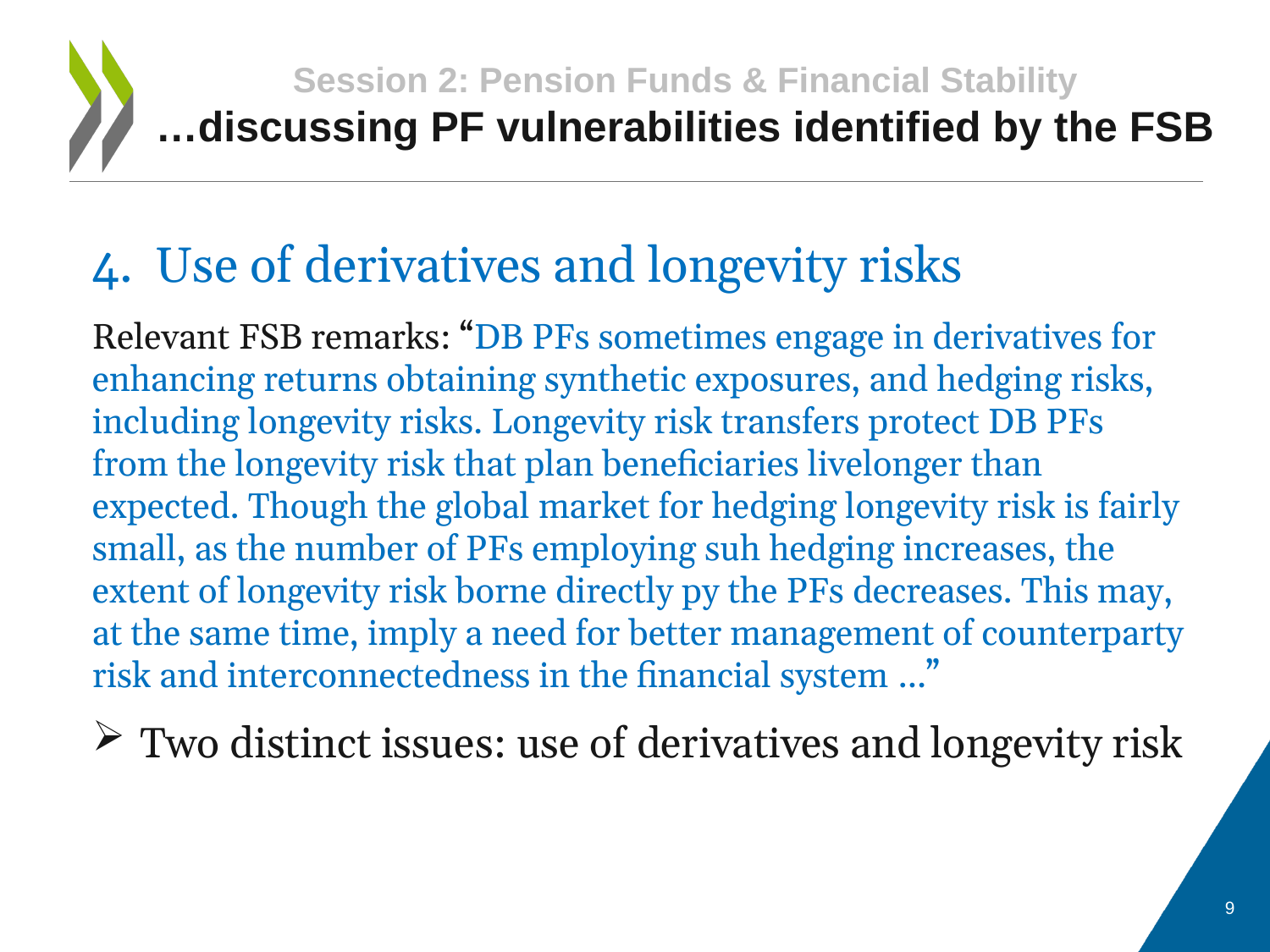

# Session 2: Pension Funds & Financial Stability …discussing PF vulnerabilities identified by the FSB
Use of derivatives and longevity risks
Relevant FSB remarks: “DB PFs sometimes engage in derivatives for enhancing returns obtaining synthetic exposures, and hedging risks, including longevity risks. Longevity risk transfers protect DB PFs from the longevity risk that plan beneficiaries livelonger than expected. Though the global market for hedging longevity risk is fairly small, as the number of PFs employing suh hedging increases, the extent of longevity risk borne directly py the PFs decreases. This may, at the same time, imply a need for better management of counterparty risk and interconnectedness in the financial system …”
Two distinct issues: use of derivatives and longevity risk

9